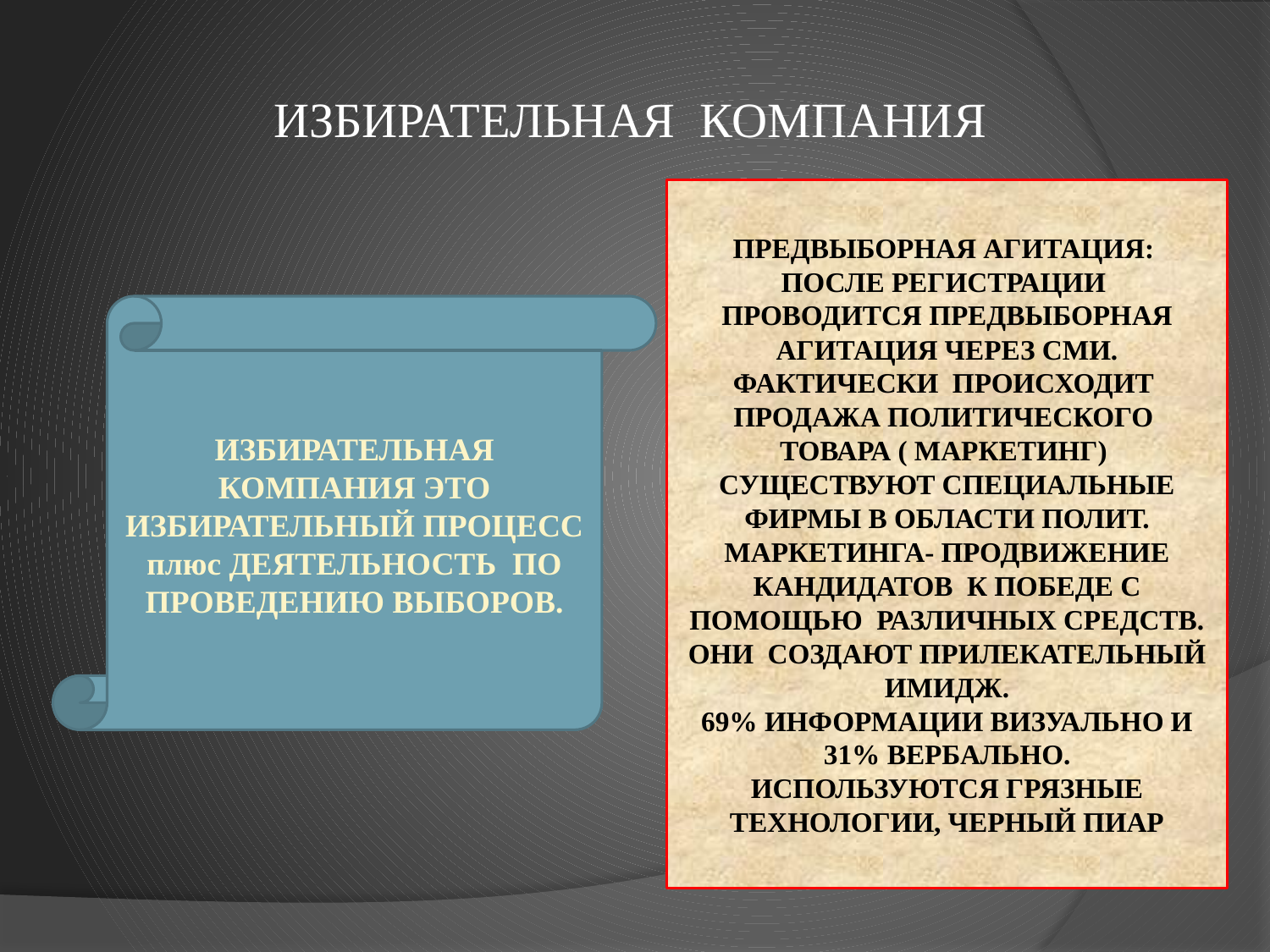

# ИЗБИРАТЕЛЬНАЯ  КОМПАНИЯ
ПРЕДВЫБОРНАЯ АГИТАЦИЯ:
ПОСЛЕ РЕГИСТРАЦИИ  ПРОВОДИТСЯ ПРЕДВЫБОРНАЯ АГИТАЦИЯ ЧЕРЕЗ СМИ. ФАКТИЧЕСКИ  ПРОИСХОДИТ  ПРОДАЖА ПОЛИТИЧЕСКОГО  ТОВАРА ( МАРКЕТИНГ)  СУЩЕСТВУЮТ СПЕЦИАЛЬНЫЕ ФИРМЫ В ОБЛАСТИ ПОЛИТ. МАРКЕТИНГА- ПРОДВИЖЕНИЕ КАНДИДАТОВ  К ПОБЕДЕ С ПОМОЩЬЮ  РАЗЛИЧНЫХ СРЕДСТВ. ОНИ  СОЗДАЮТ ПРИЛЕКАТЕЛЬНЫЙ ИМИДЖ.
69% ИНФОРМАЦИИ ВИЗУАЛЬНО И 31% ВЕРБАЛЬНО.
ИСПОЛЬЗУЮТСЯ ГРЯЗНЫЕ ТЕХНОЛОГИИ, ЧЕРНЫЙ ПИАР

ИЗБИРАТЕЛЬНАЯ КОМПАНИЯ ЭТО ИЗБИРАТЕЛЬНЫЙ ПРОЦЕСС плюс ДЕЯТЕЛЬНОСТЬ  ПО ПРОВЕДЕНИЮ ВЫБОРОВ.